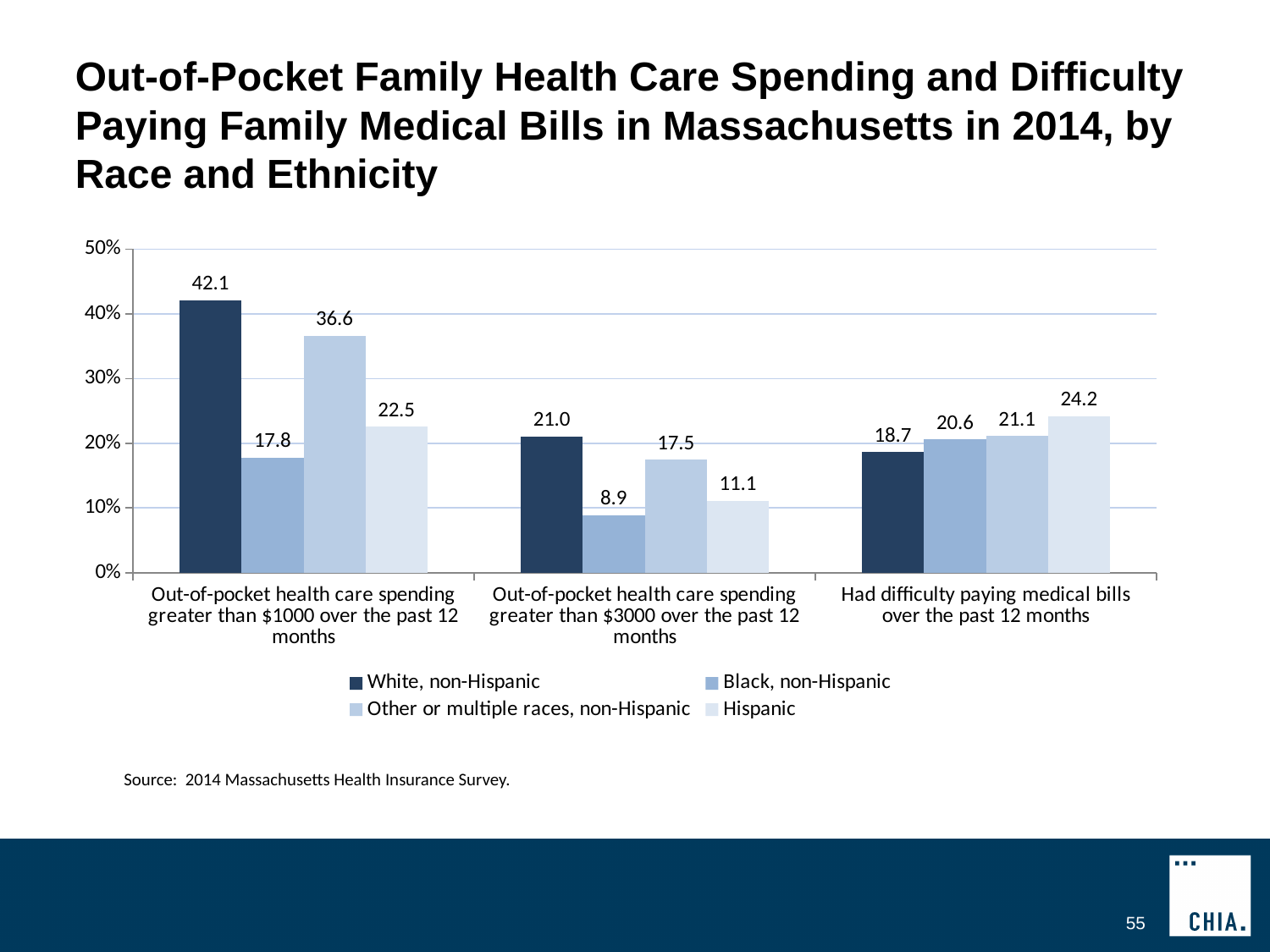

# Out-of-Pocket Family Health Care Spending and Difficulty Paying Family Medical Bills in Massachusetts in 2014, by Race and Ethnicity

### Chart

| Category | White, non-Hispanic | Black, non-Hispanic | Other or multiple races, non-Hispanic | Hispanic |
|---|---|---|---|---|
| Out-of-pocket health care spending greater than $1000 over the past 12 months | 42.11429363285941 | 17.79668526393811 | 36.60876797773397 | 22.533737247327846 |
| Out-of-pocket health care spending greater than $3000 over the past 12 months | 21.047169344525248 | 8.902562235265645 | 17.457152719244224 | 11.103433048057772 |
| Had difficulty paying medical bills over the past 12 months | 18.655653273964294 | 20.588761523266957 | 21.106498118427506 | 24.211766325824065 |
Source:  2014 Massachusetts Health Insurance Survey.

55